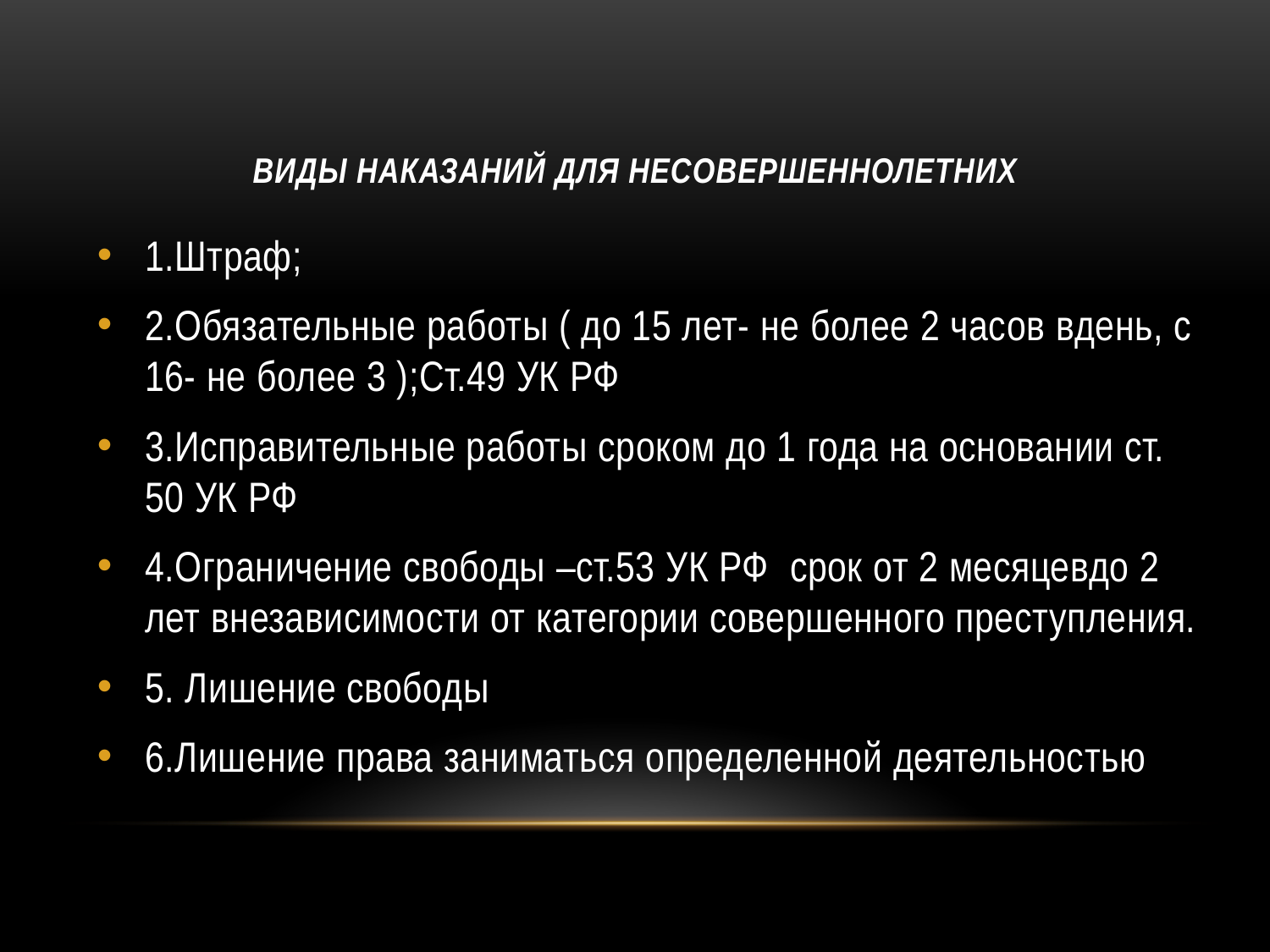

# Виды наказаний для несовершеннолетних
1.Штраф;
2.Обязательные работы ( до 15 лет- не более 2 часов вдень, с 16- не более 3 );Ст.49 УК РФ
3.Исправительные работы сроком до 1 года на основании ст. 50 УК РФ
4.Ограничение свободы –ст.53 УК РФ  срок от 2 месяцевдо 2 лет внезависимости от категории совершенного преступления.
5. Лишение свободы
6.Лишение права заниматься определенной деятельностью